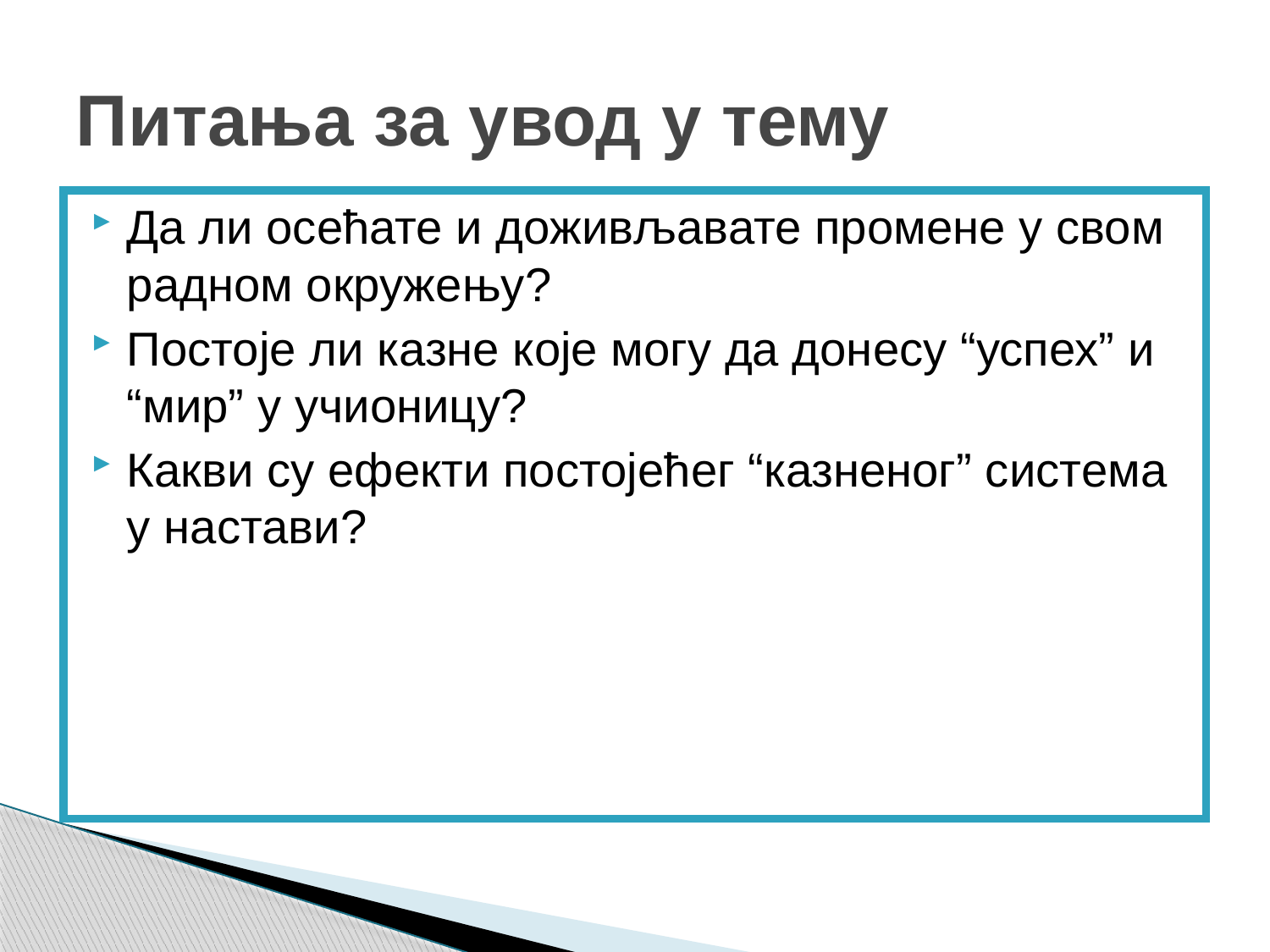

# Питања за увод у тему
Да ли осећате и доживљавате промене у свом радном окружењу?
Постоје ли казне које могу да донесу “успех” и “мир” у учионицу?
Какви су ефекти постојећег “казненог” система у настави?